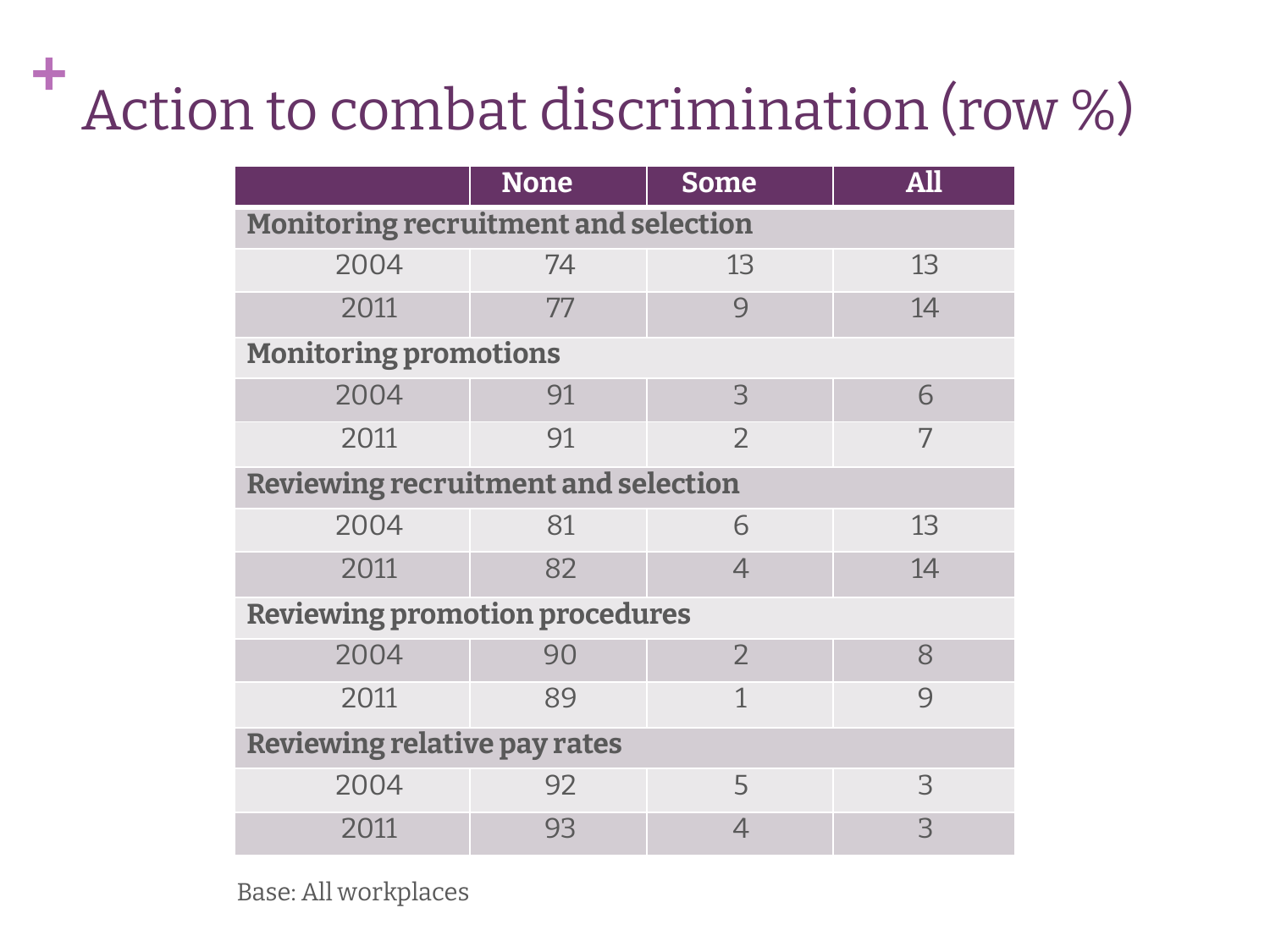

# Action to combat discrimination (row %)
|  | None | Some | All |
| --- | --- | --- | --- |
| Monitoring recruitment and selection |  |  |  |
| 2004 | 74 | 13 | 13 |
| 2011 | 77 | 9 | 14 |
| Monitoring promotions |  |  |  |
| 2004 | 91 | 3 | 6 |
| 2011 | 91 | 2 | 7 |
| Reviewing recruitment and selection |  |  |  |
| 2004 | 81 | 6 | 13 |
| 2011 | 82 | 4 | 14 |
| Reviewing promotion procedures |  |  |  |
| 2004 | 90 | 2 | 8 |
| 2011 | 89 | 1 | 9 |
| Reviewing relative pay rates |  |  |  |
| 2004 | 92 | 5 | 3 |
| 2011 | 93 | 4 | 3 |
Base: All workplaces